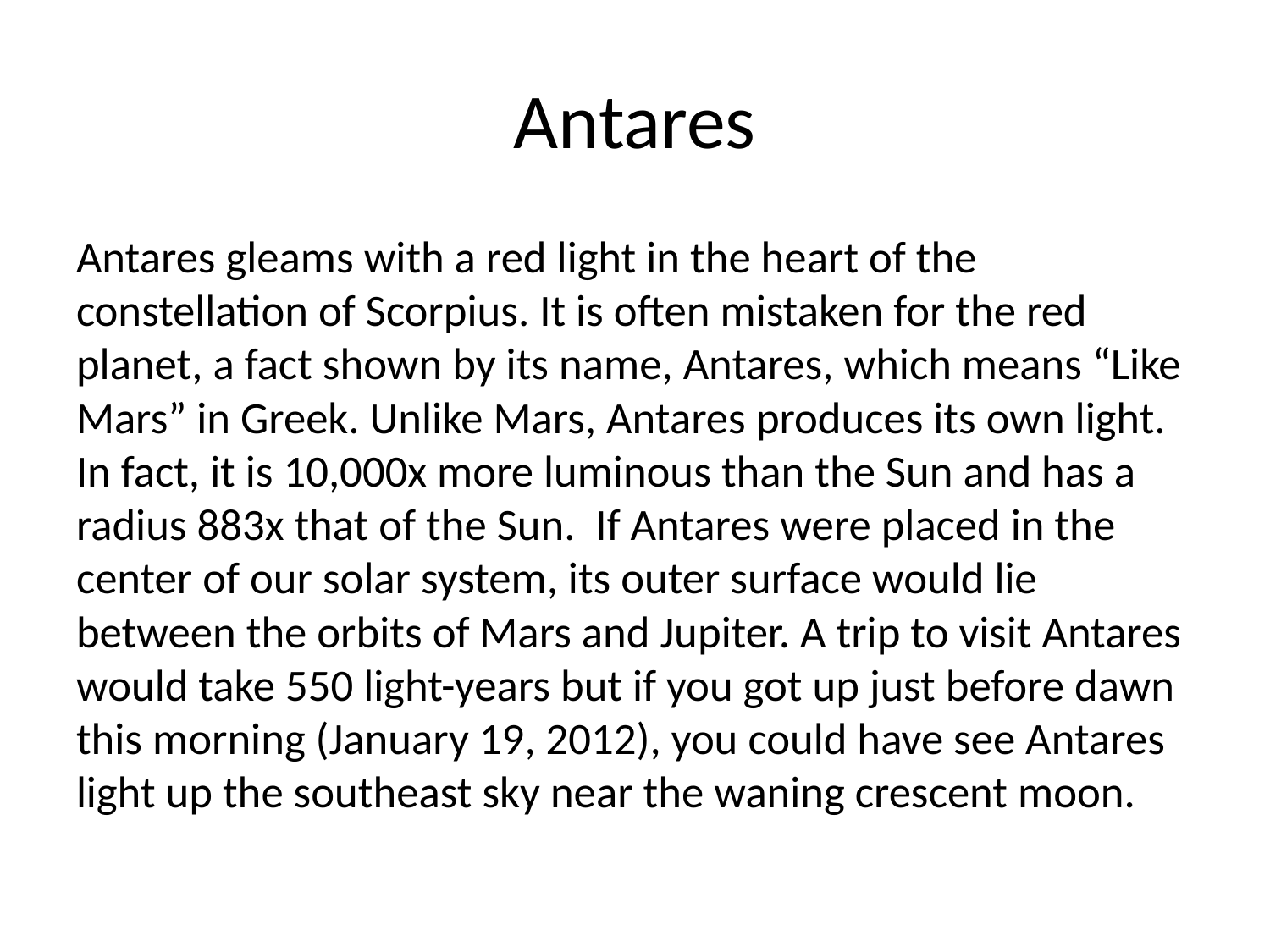

# Antares
Antares gleams with a red light in the heart of the constellation of Scorpius. It is often mistaken for the red planet, a fact shown by its name, Antares, which means “Like Mars” in Greek. Unlike Mars, Antares produces its own light. In fact, it is 10,000x more luminous than the Sun and has a radius 883x that of the Sun.  If Antares were placed in the center of our solar system, its outer surface would lie between the orbits of Mars and Jupiter. A trip to visit Antares would take 550 light-years but if you got up just before dawn this morning (January 19, 2012), you could have see Antares light up the southeast sky near the waning crescent moon.